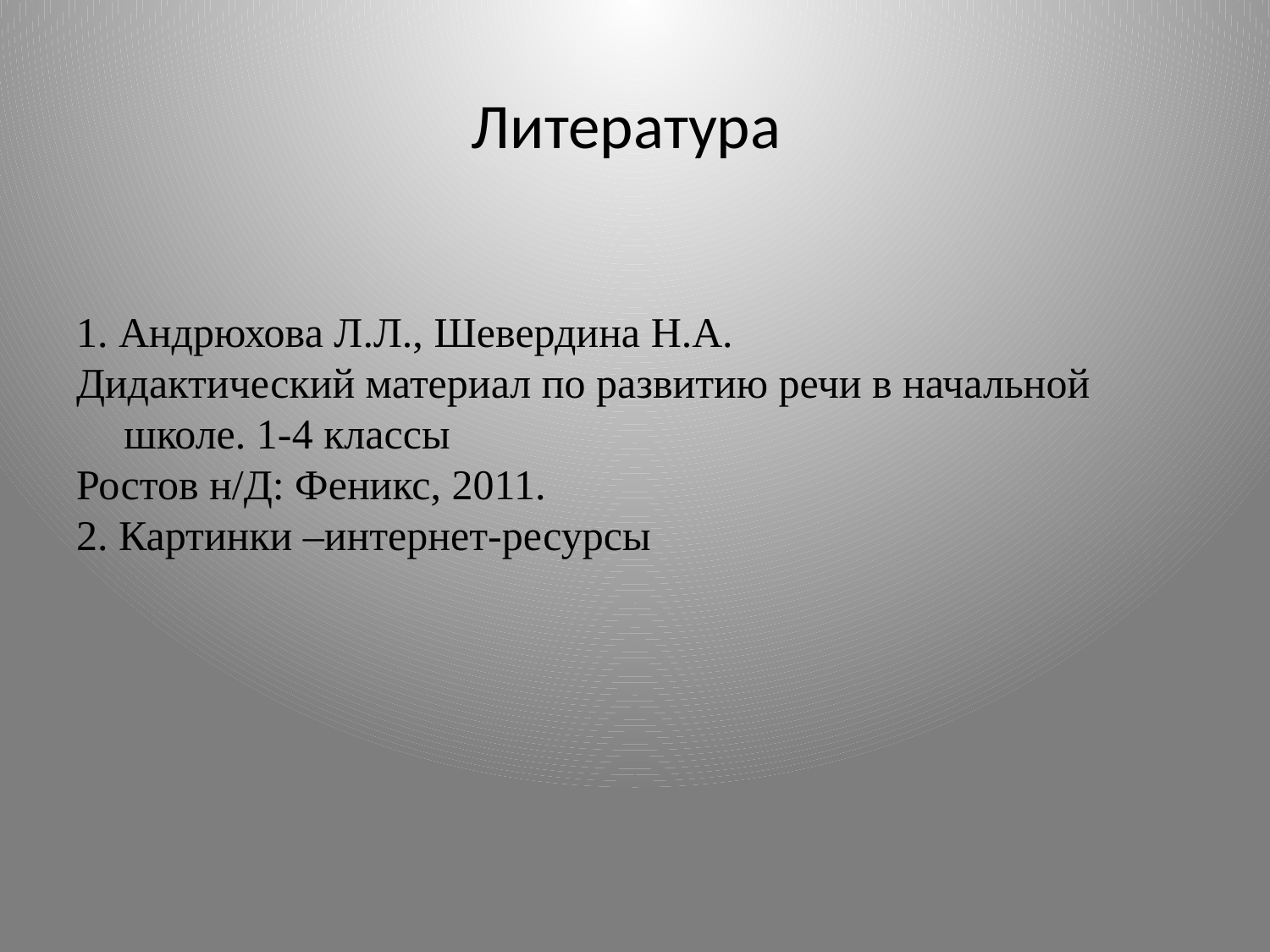

# Литература

1. Андрюхова Л.Л., Шевердина Н.А.
Дидактический материал по развитию речи в начальной школе. 1-4 классы
Ростов н/Д: Феникс, 2011.
2. Картинки –интернет-ресурсы